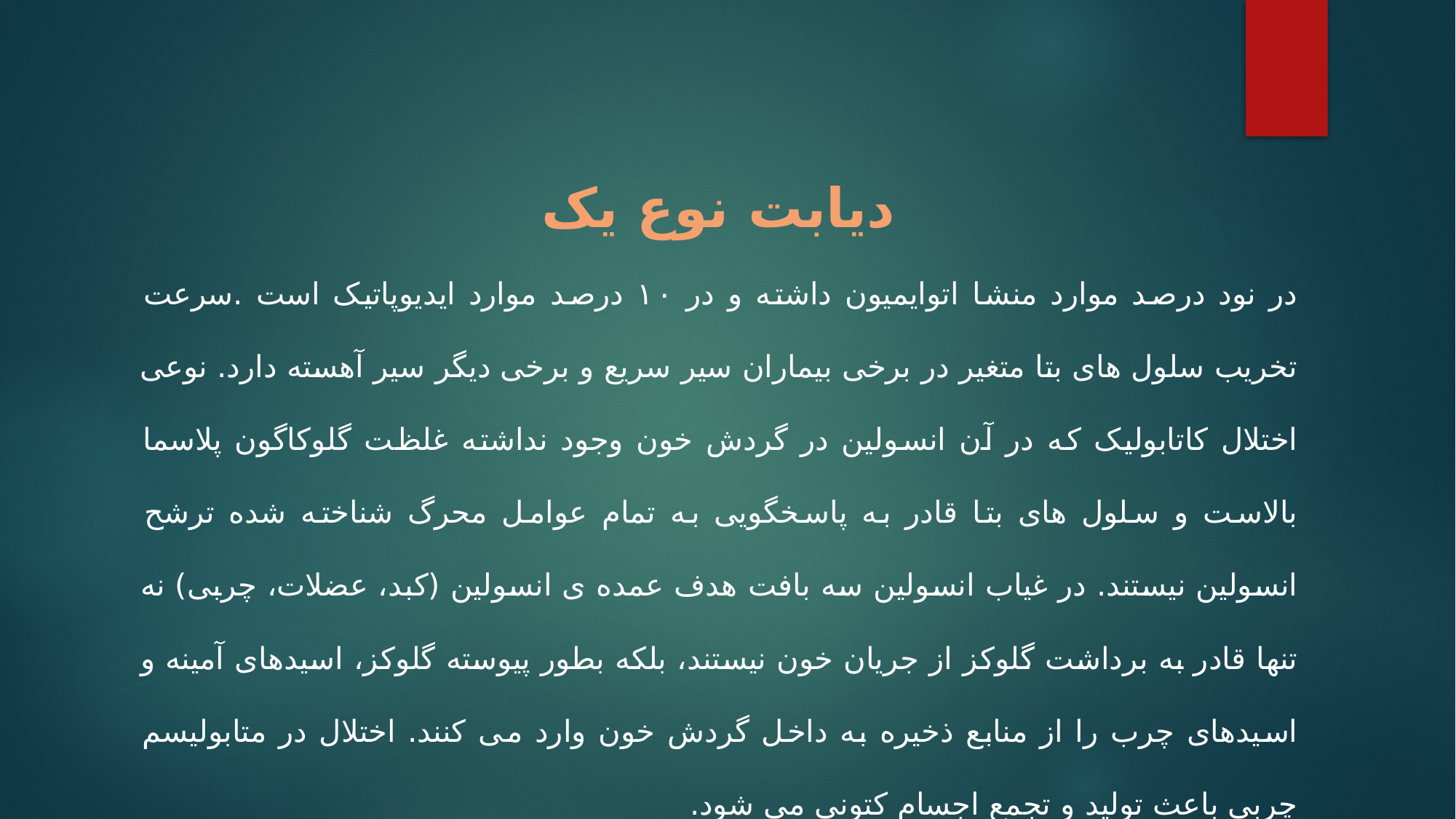

دیابت نوع یک
در نود درصد موارد منشا اتوایمیون داشته و در ۱۰ درصد موارد ایدیوپاتیک است .سرعت تخریب سلول های بتا متغیر در برخی بیماران سیر سریع و برخی دیگر سیر آهسته دارد. نوعی اختلال کاتابولیک که در آن انسولین در گردش خون وجود نداشته غلظت گلوکاگون پلاسما بالاست و سلول های بتا قادر به پاسخگویی به تمام عوامل محرگ شناخته شده ترشح انسولین نیستند. در غیاب انسولین سه بافت هدف عمده ی انسولین (کبد، عضلات، چربی) نه تنها قادر به برداشت گلوکز از جریان خون نیستند، بلکه بطور پیوسته گلوکز، اسیدهای آمینه و اسیدهای چرب را از منابع ذخیره به داخل گردش خون وارد می کنند. اختلال در متابولیسم چربی باعث تولید و تجمع اجسام کتونی می شود.